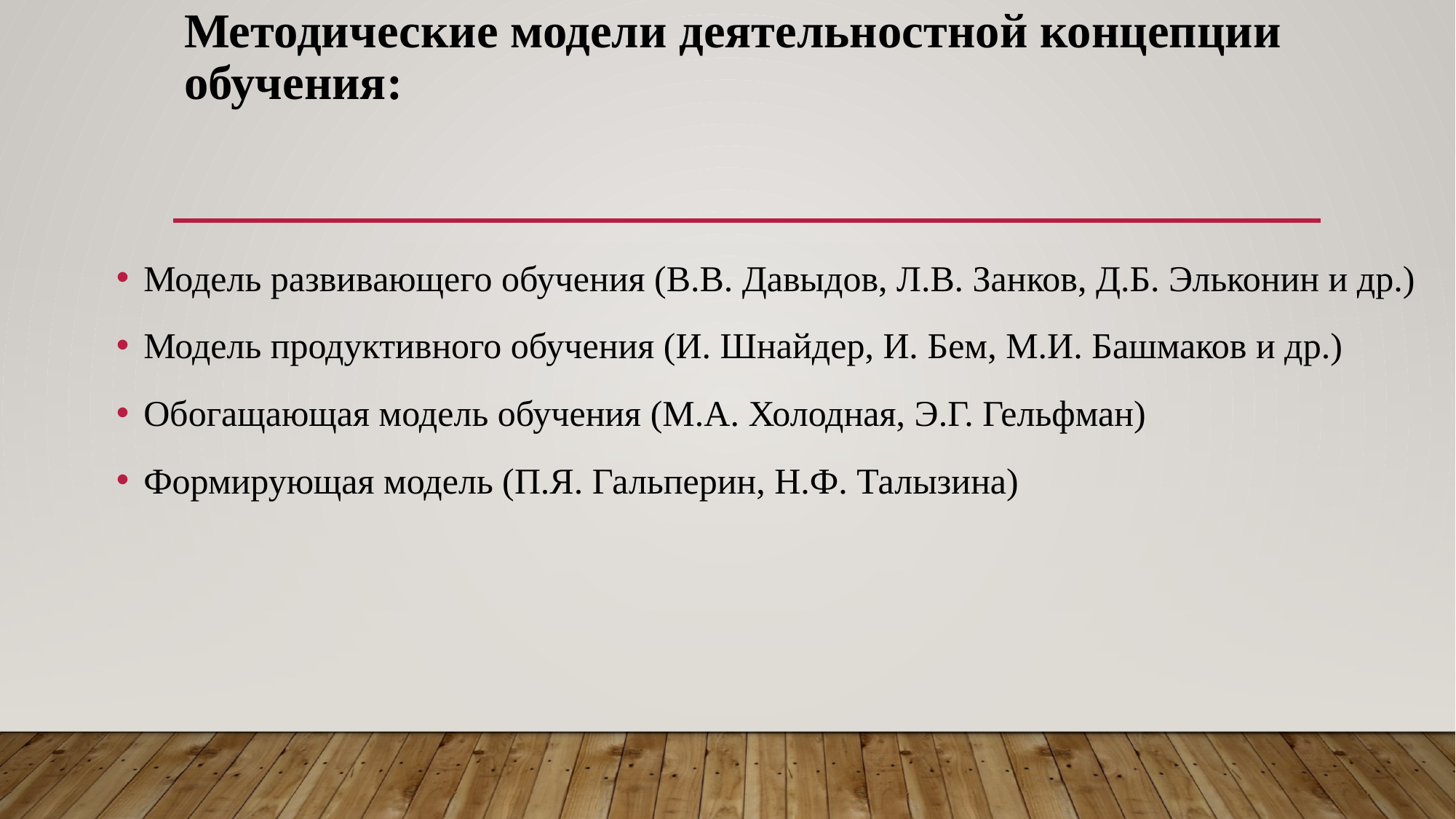

# Методические модели деятельностной концепции обучения:
Модель развивающего обучения (В.В. Давыдов, Л.В. Занков, Д.Б. Эльконин и др.)
Модель продуктивного обучения (И. Шнайдер, И. Бем, М.И. Башмаков и др.)
Обогащающая модель обучения (М.А. Холодная, Э.Г. Гельфман)
Формирующая модель (П.Я. Гальперин, Н.Ф. Талызина)